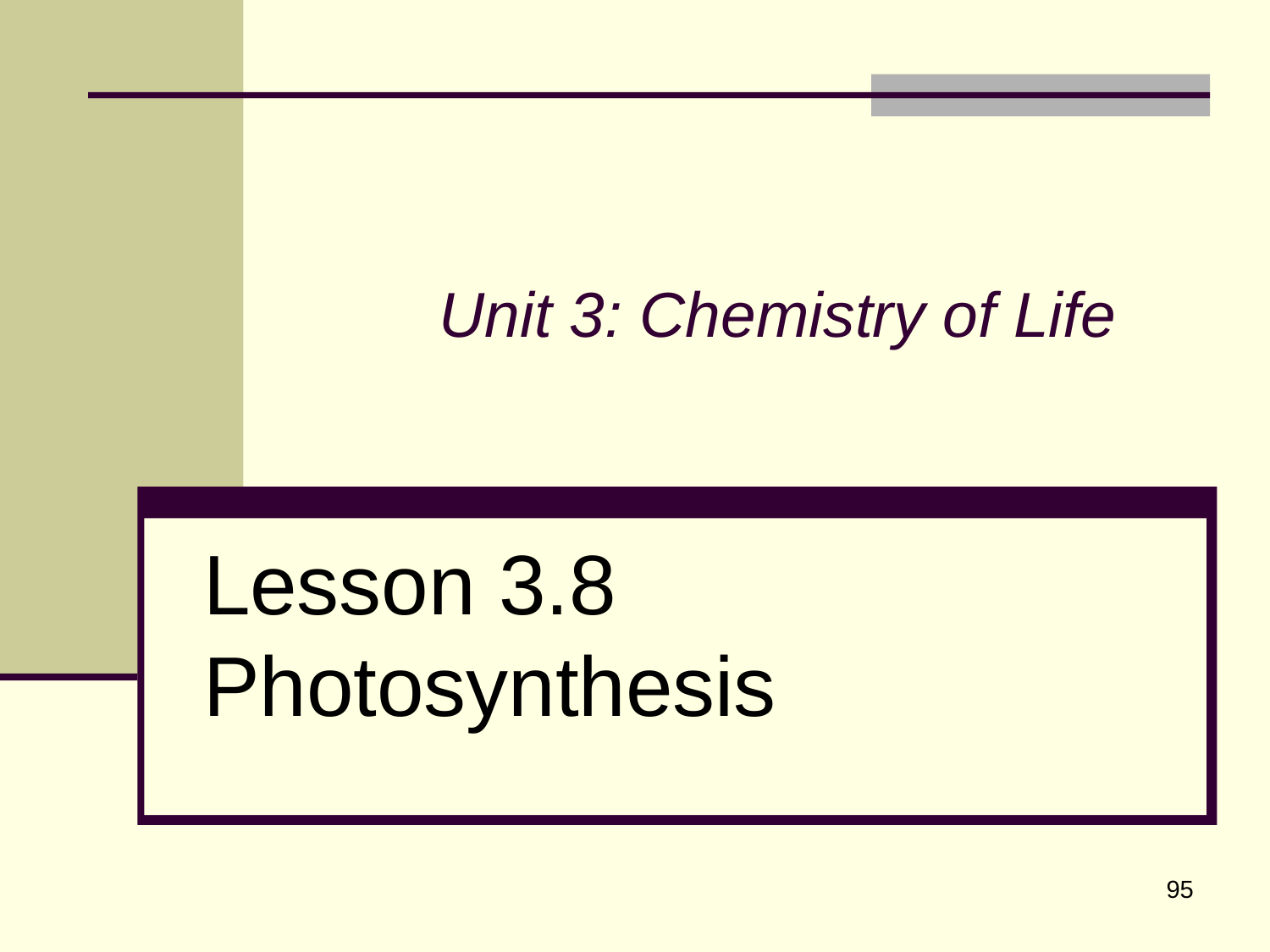

# Unit 3: Chemistry of Life
Lesson 3.8 Photosynthesis

95